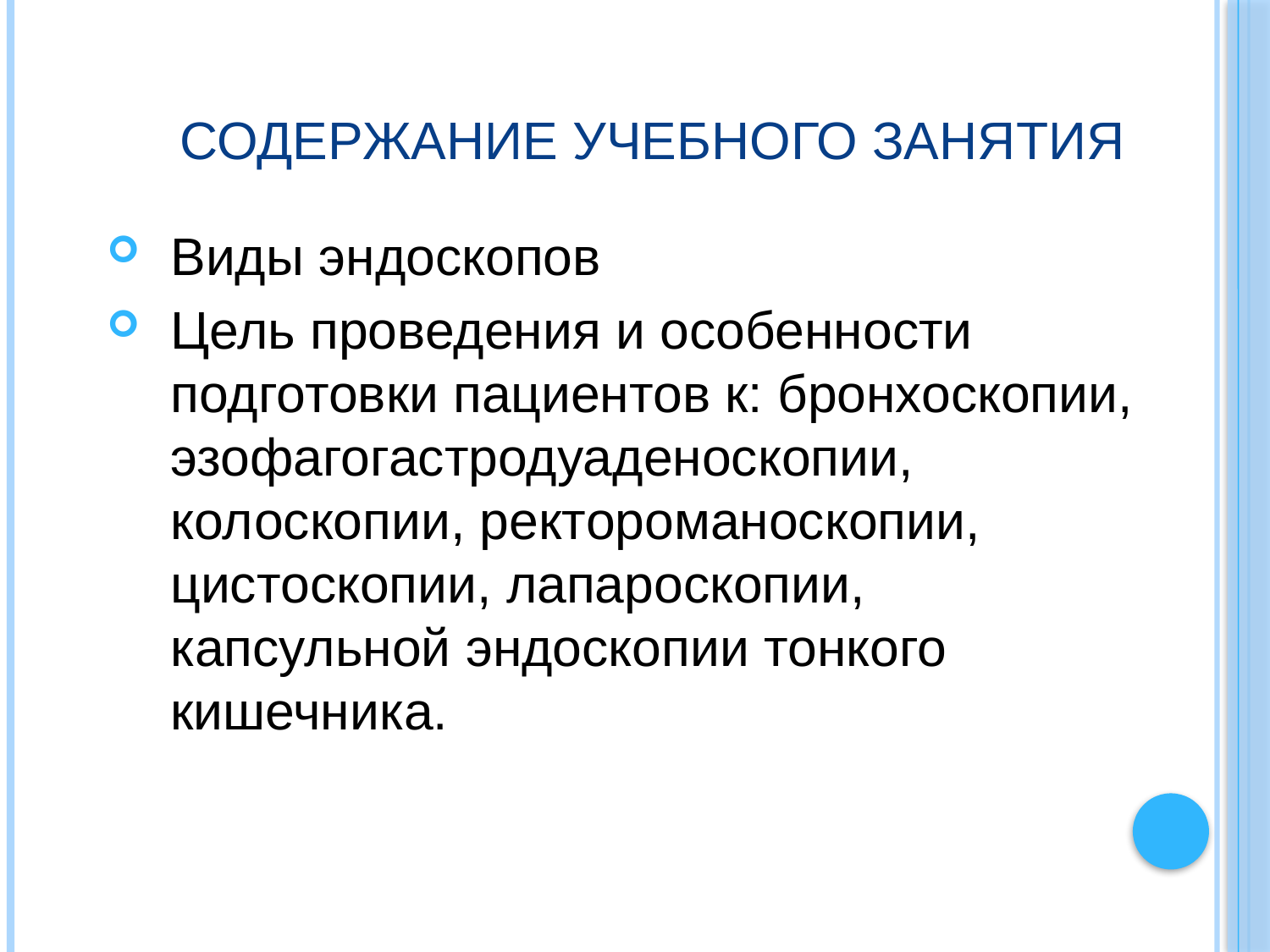

# Содержание учебного занятия
Виды эндоскопов
Цель проведения и особенности подготовки пациентов к: бронхоскопии, эзофагогастродуаденоскопии, колоскопии, ректороманоскопии, цистоскопии, лапароскопии, капсульной эндоскопии тонкого кишечника.